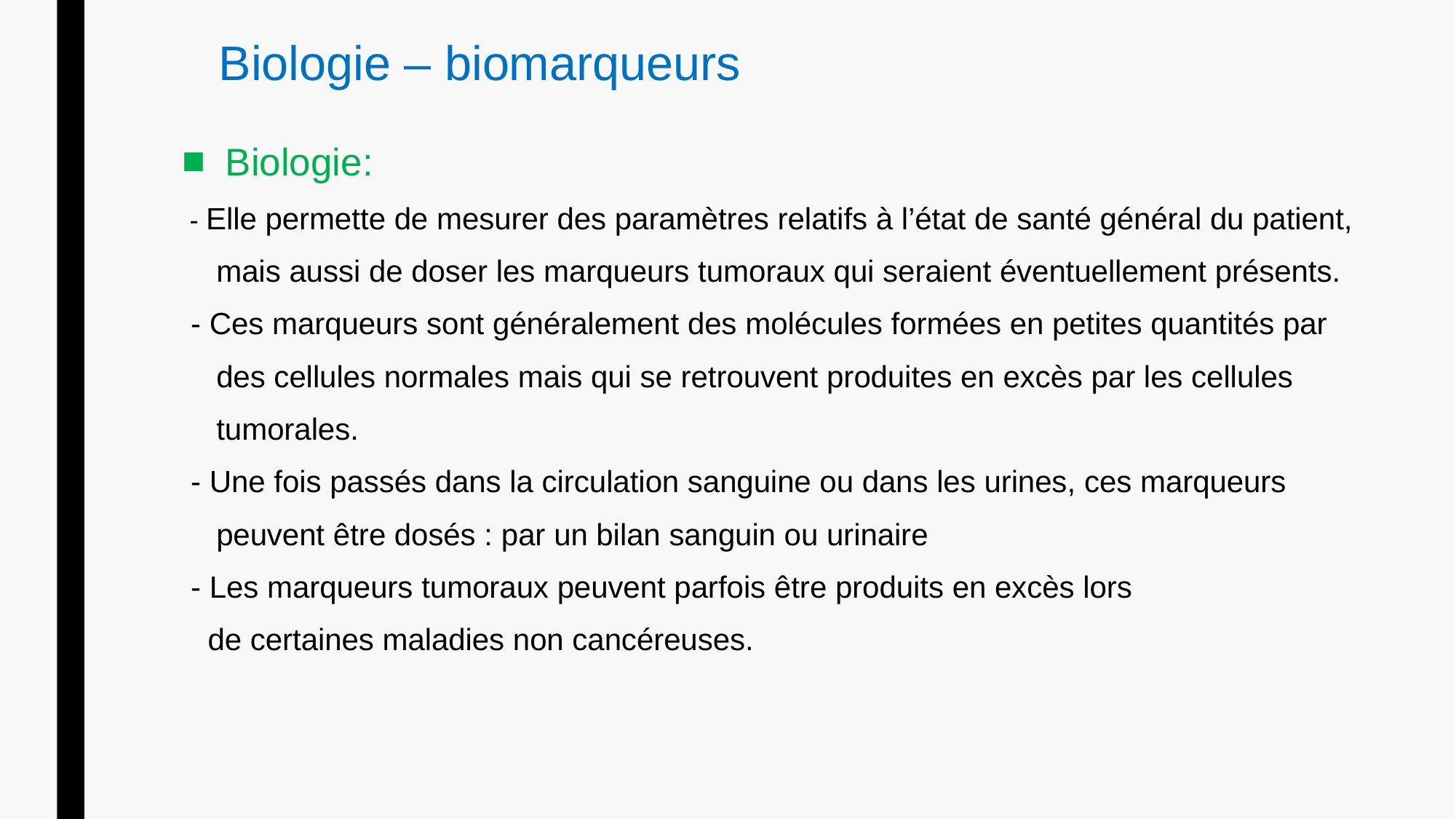

# Biologie – biomarqueurs
Biologie:
 - Elle permette de mesurer des paramètres relatifs à l’état de santé général du patient,
    mais aussi de doser les marqueurs tumoraux qui seraient éventuellement présents.
 - Ces marqueurs sont généralement des molécules formées en petites quantités par
    des cellules normales mais qui se retrouvent produites en excès par les cellules
    tumorales.
 - Une fois passés dans la circulation sanguine ou dans les urines, ces marqueurs
    peuvent être dosés : par un bilan sanguin ou urinaire
 - Les marqueurs tumoraux peuvent parfois être produits en excès lors
   de certaines maladies non cancéreuses.